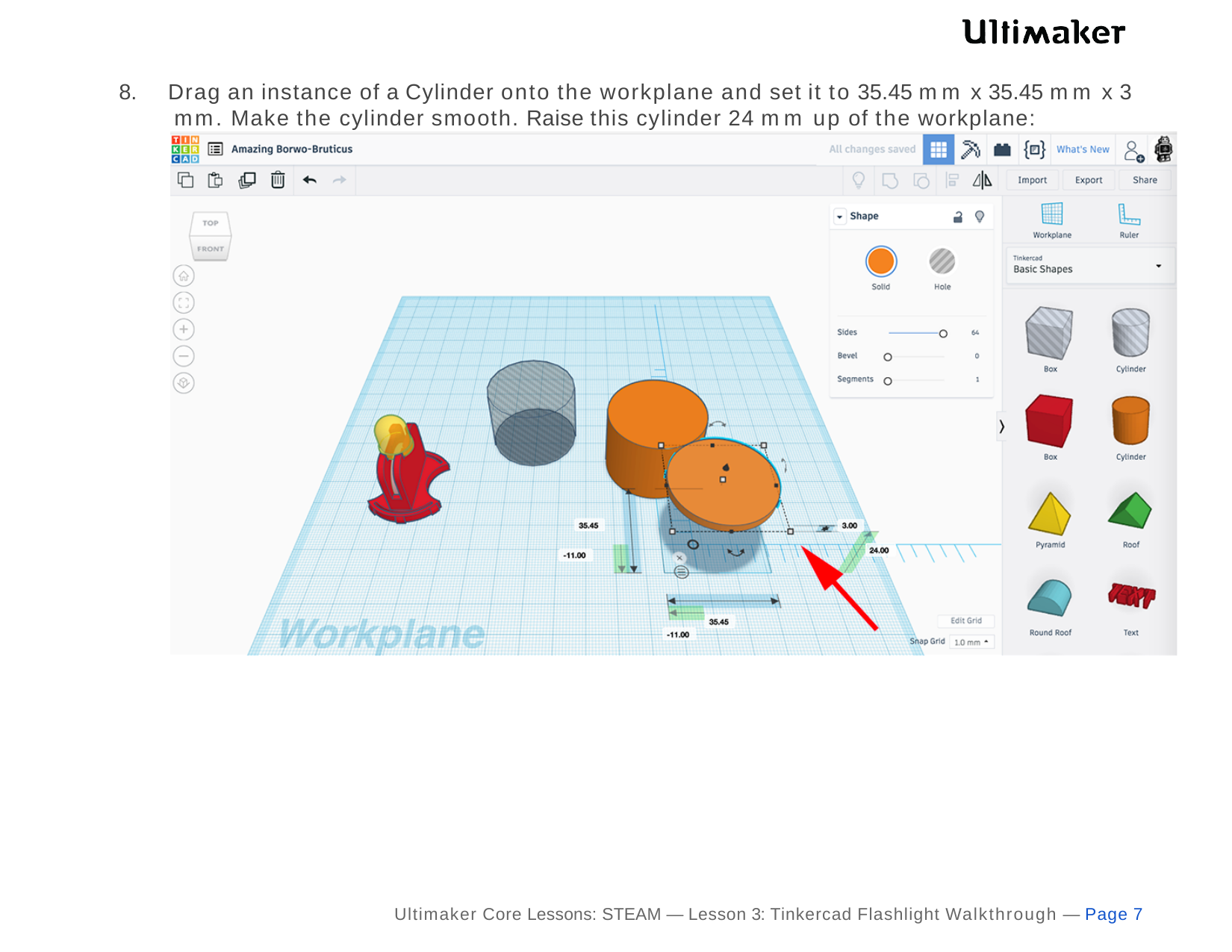

8.	Drag an instance of a Cylinder onto the workplane and set it to 35.45 mm x 35.45 mm x 3  mm. Make the cylinder smooth. Raise this cylinder 24 mm up of the workplane:

Ultimaker Core Lessons: STEAM — Lesson 3: Tinkercad Flashlight Walkthrough — Page 7